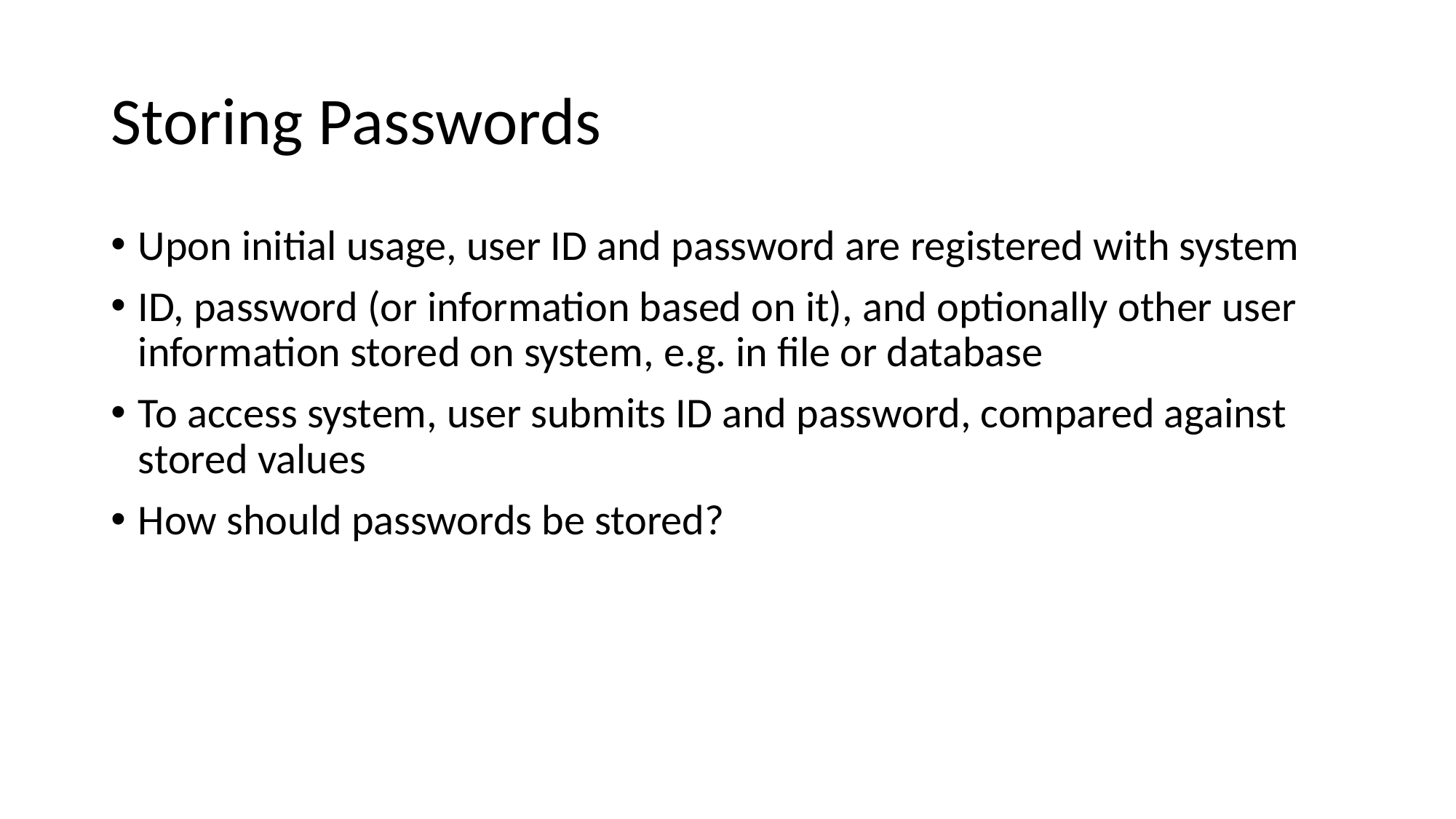

# Storing Passwords
Upon initial usage, user ID and password are registered with system
ID, password (or information based on it), and optionally other user information stored on system, e.g. in file or database
To access system, user submits ID and password, compared against stored values
How should passwords be stored?